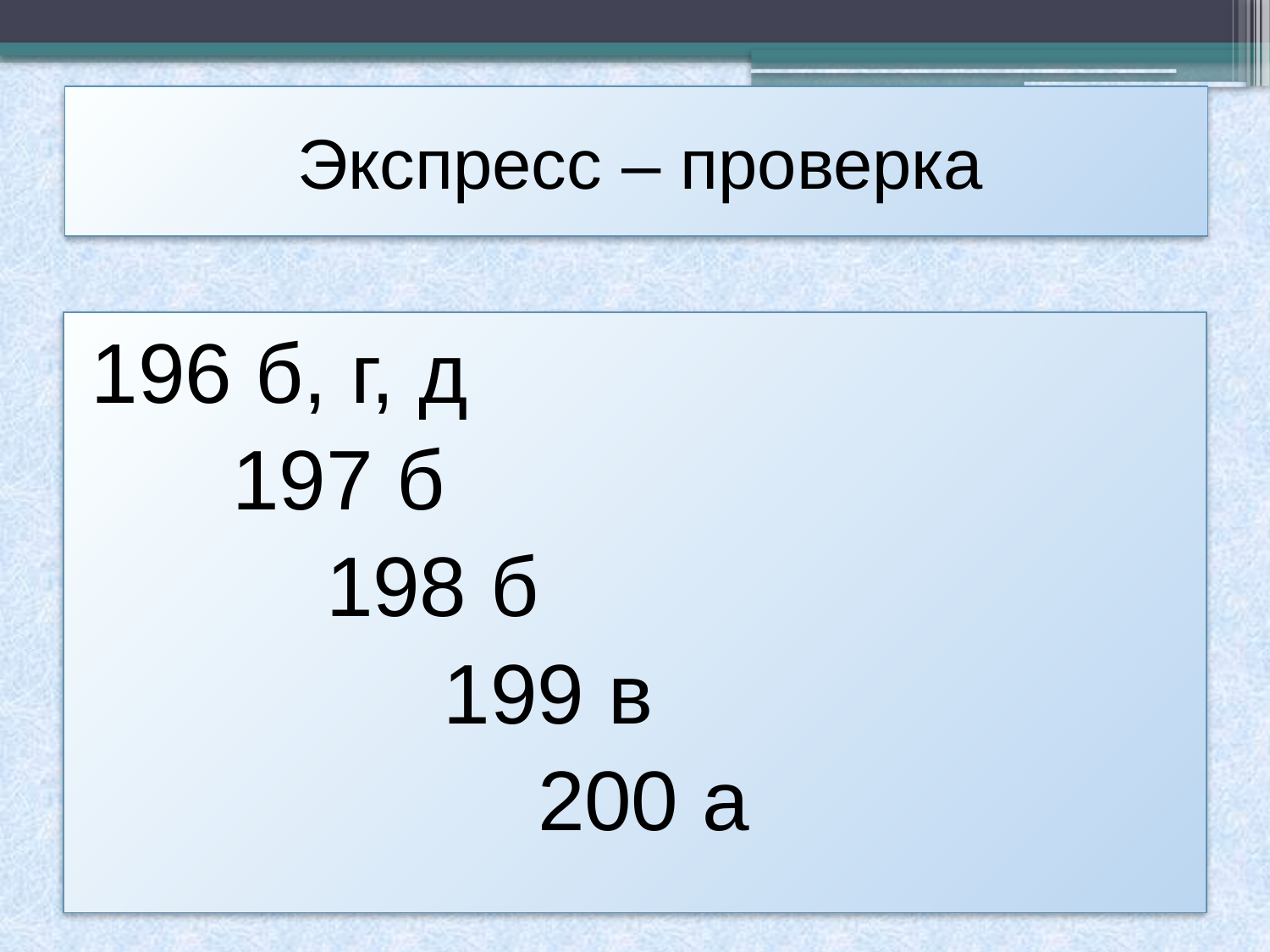

# Экспресс – проверка
196 б, г, д
      197 б
          198 б
               199 в
                   200 а